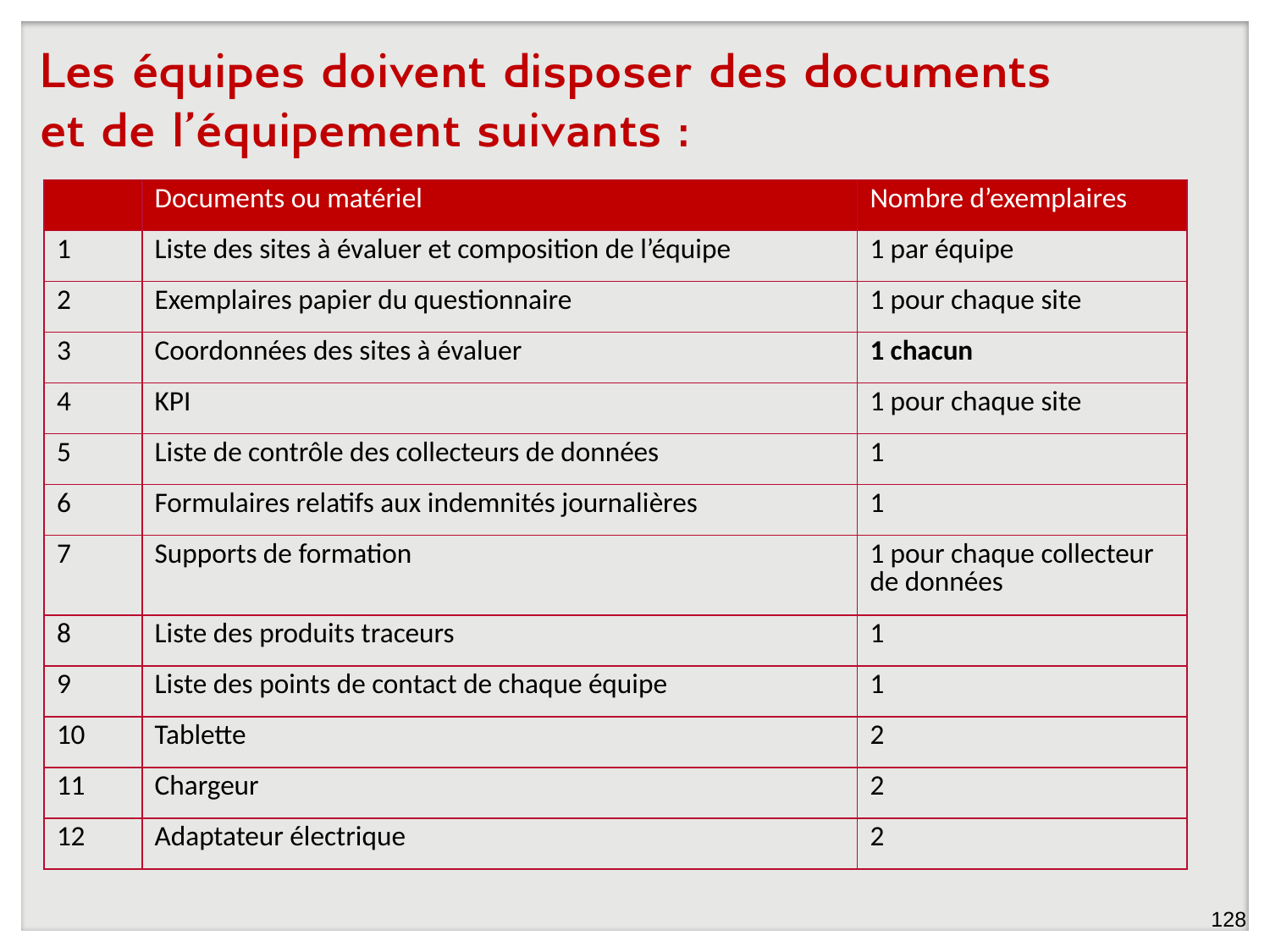

Les équipes doivent disposer des documents
et de l’équipement suivants :
|  | Documents ou matériel | Nombre d’exemplaires |
| --- | --- | --- |
| 1 | Liste des sites à évaluer et composition de l’équipe | 1 par équipe |
| 2 | Exemplaires papier du questionnaire | 1 pour chaque site |
| 3 | Coordonnées des sites à évaluer | 1 chacun |
| 4 | KPI | 1 pour chaque site |
| 5 | Liste de contrôle des collecteurs de données | 1 |
| 6 | Formulaires relatifs aux indemnités journalières | 1 |
| 7 | Supports de formation | 1 pour chaque collecteur de données |
| 8 | Liste des produits traceurs | 1 |
| 9 | Liste des points de contact de chaque équipe | 1 |
| 10 | Tablette | 2 |
| 11 | Chargeur | 2 |
| 12 | Adaptateur électrique | 2 |